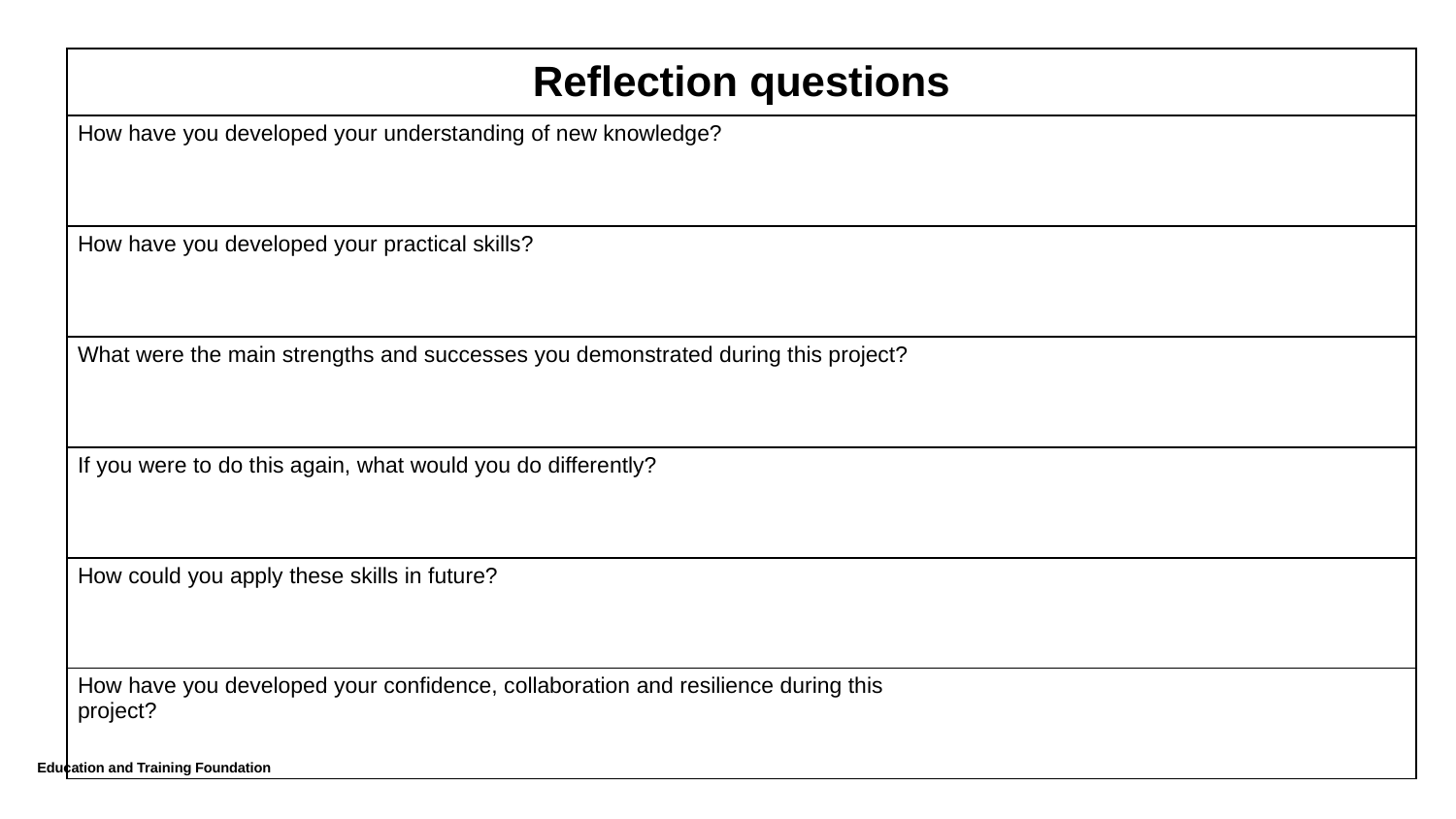

| Reflection questions |  |
| --- | --- |
| How have you developed your understanding of new knowledge? |  |
| How have you developed your practical skills? |  |
| What were the main strengths and successes you demonstrated during this project? |  |
| If you were to do this again, what would you do differently? |  |
| How could you apply these skills in future? |  |
| How have you developed your confidence, collaboration and resilience during this project? |  |
Education and Training Foundation
142